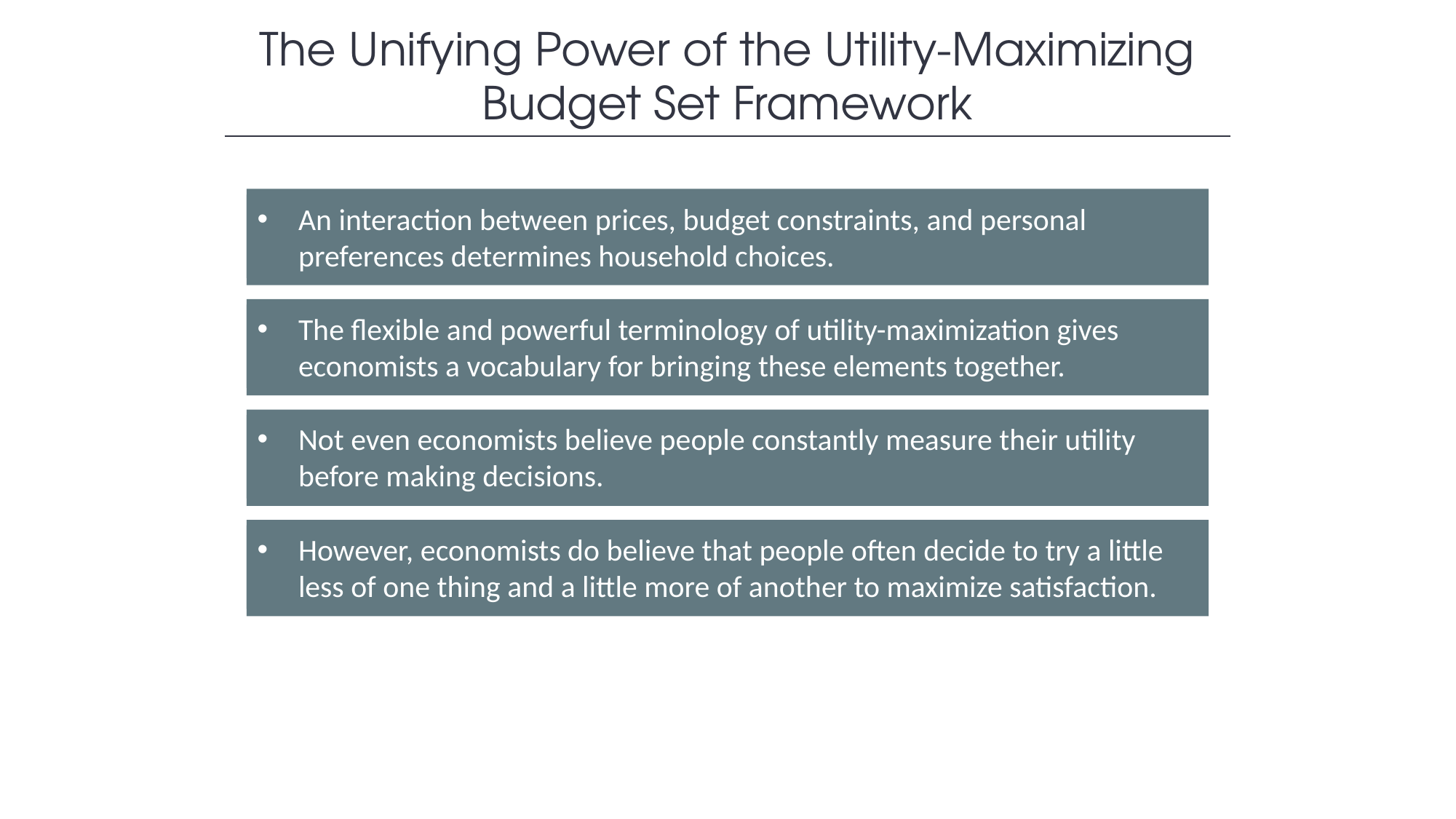

The Unifying Power of the Utility-Maximizing Budget Set Framework

An interaction between prices, budget constraints, and personal preferences determines household choices.

The flexible and powerful terminology of utility-maximization gives economists a vocabulary for bringing these elements together.

Not even economists believe people constantly measure their utility before making decisions.

However, economists do believe that people often decide to try a little less of one thing and a little more of another to maximize satisfaction.